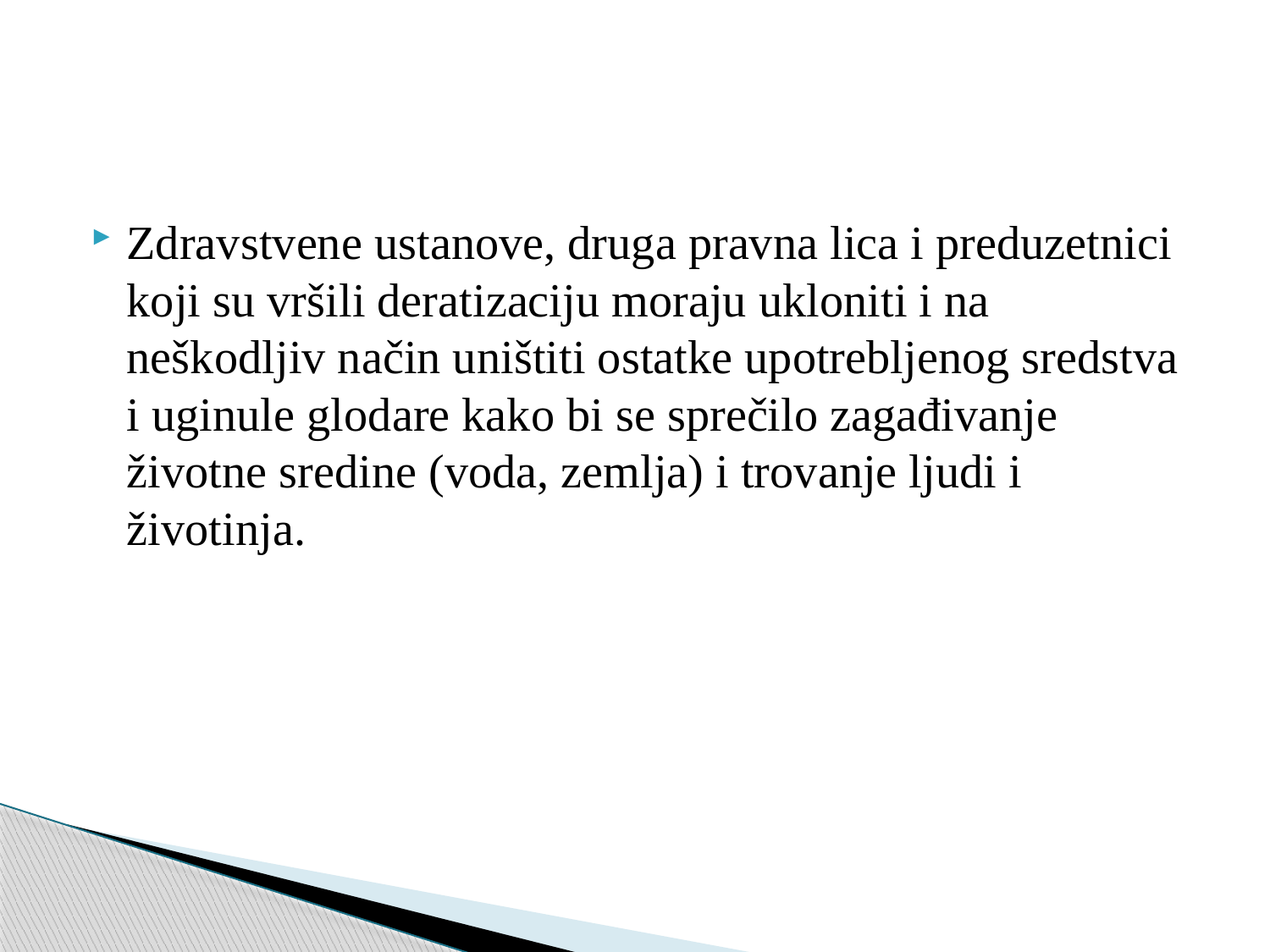

Zdravstvene ustanove, druga pravna lica i preduzetnici koji su vršili deratizaciju moraju ukloniti i na neškodljiv način uništiti ostatke upotrebljenog sredstva i uginule glodare kako bi se sprečilo zagađivanje životne sredine (voda, zemlja) i trovanje ljudi i životinja.